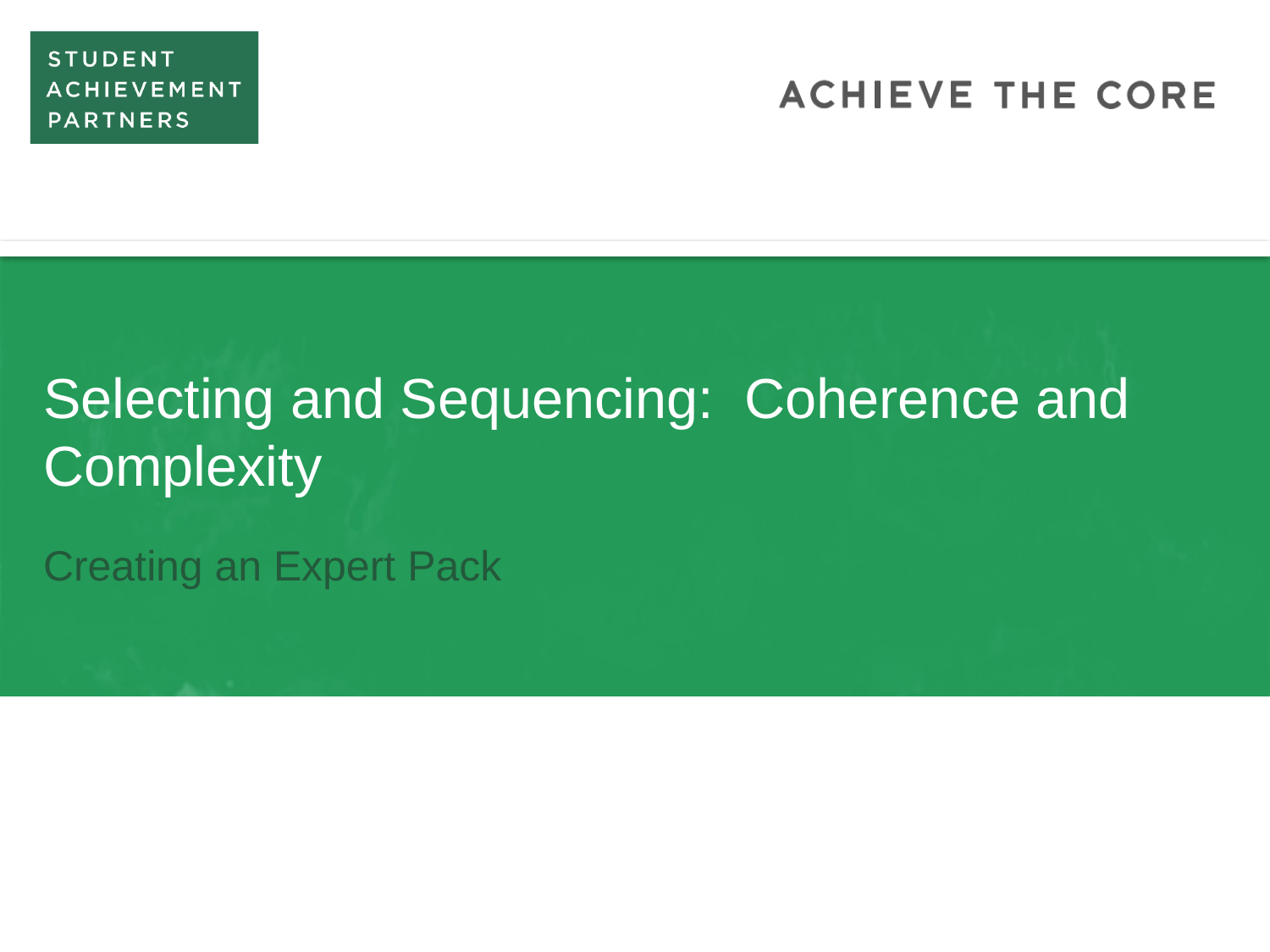

# Selecting and Sequencing:  Coherence and Complexity
Creating an Expert Pack